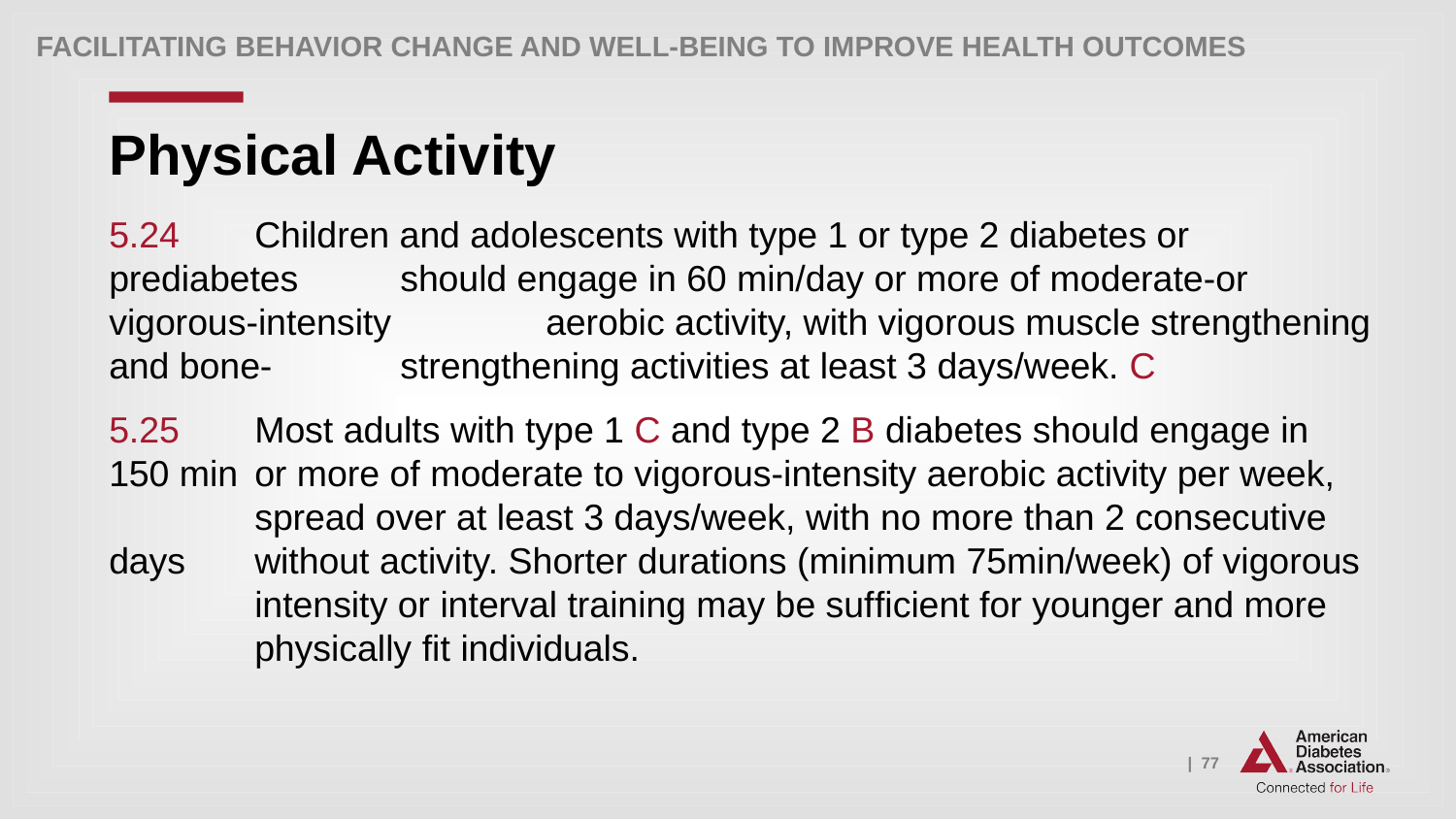

Facilitating Behavior Change and Well-being to Improve Health Outcomes
# Physical Activity
5.24 	Children and adolescents with type 1 or type 2 diabetes or prediabetes 	should engage in 60 min/day or more of moderate-or vigorous-intensity 	aerobic activity, with vigorous muscle strengthening and bone- 	strengthening activities at least 3 days/week. C
5.25 	Most adults with type 1 C and type 2 B diabetes should engage in 150 min 	or more of moderate to vigorous-intensity aerobic activity per week, 	spread over at least 3 days/week, with no more than 2 consecutive days 	without activity. Shorter durations (minimum 75min/week) of vigorous 	intensity or interval training may be sufficient for younger and more 	physically fit individuals.